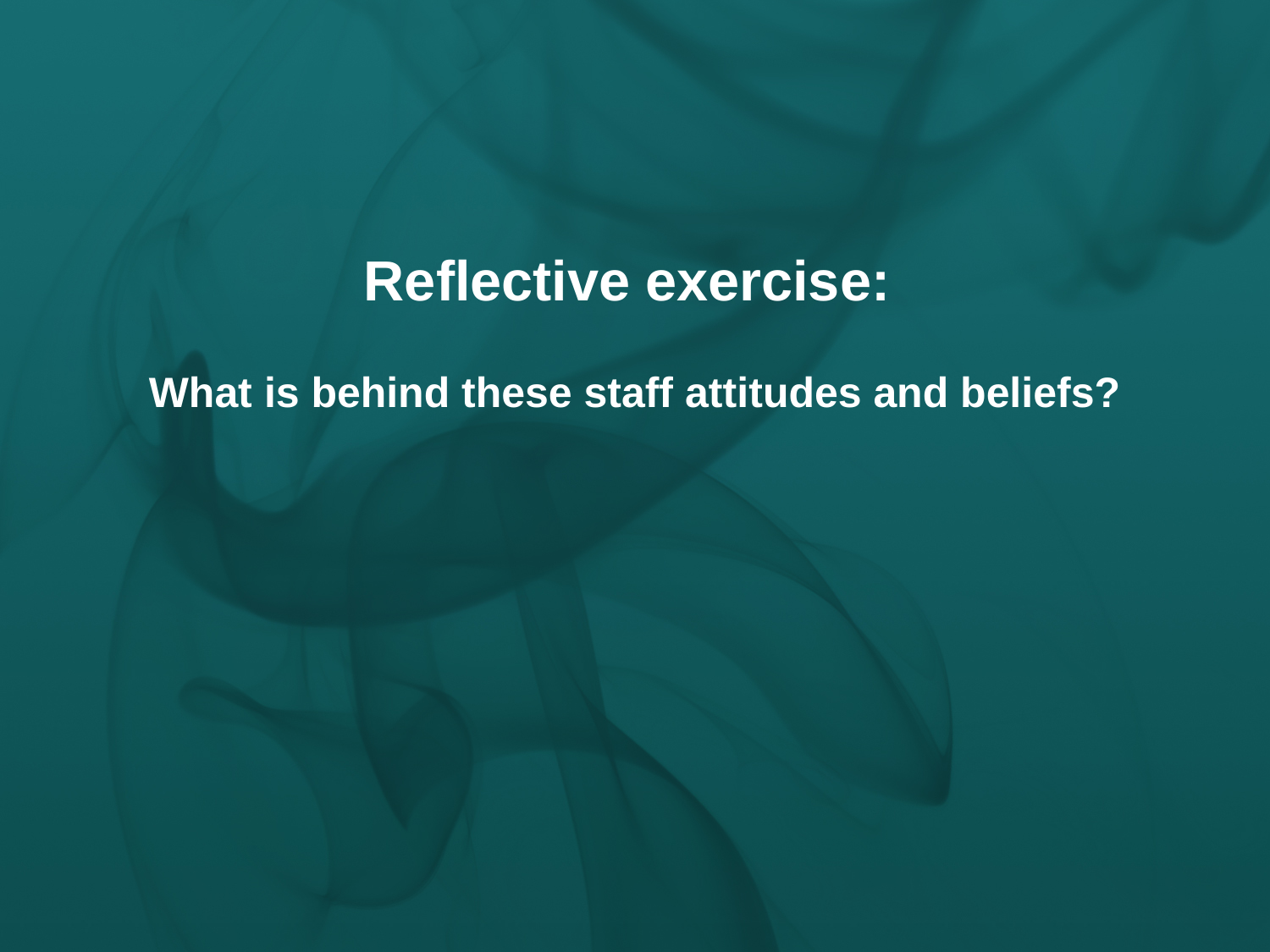

Reflective exercise:
What is behind these staff attitudes and beliefs?